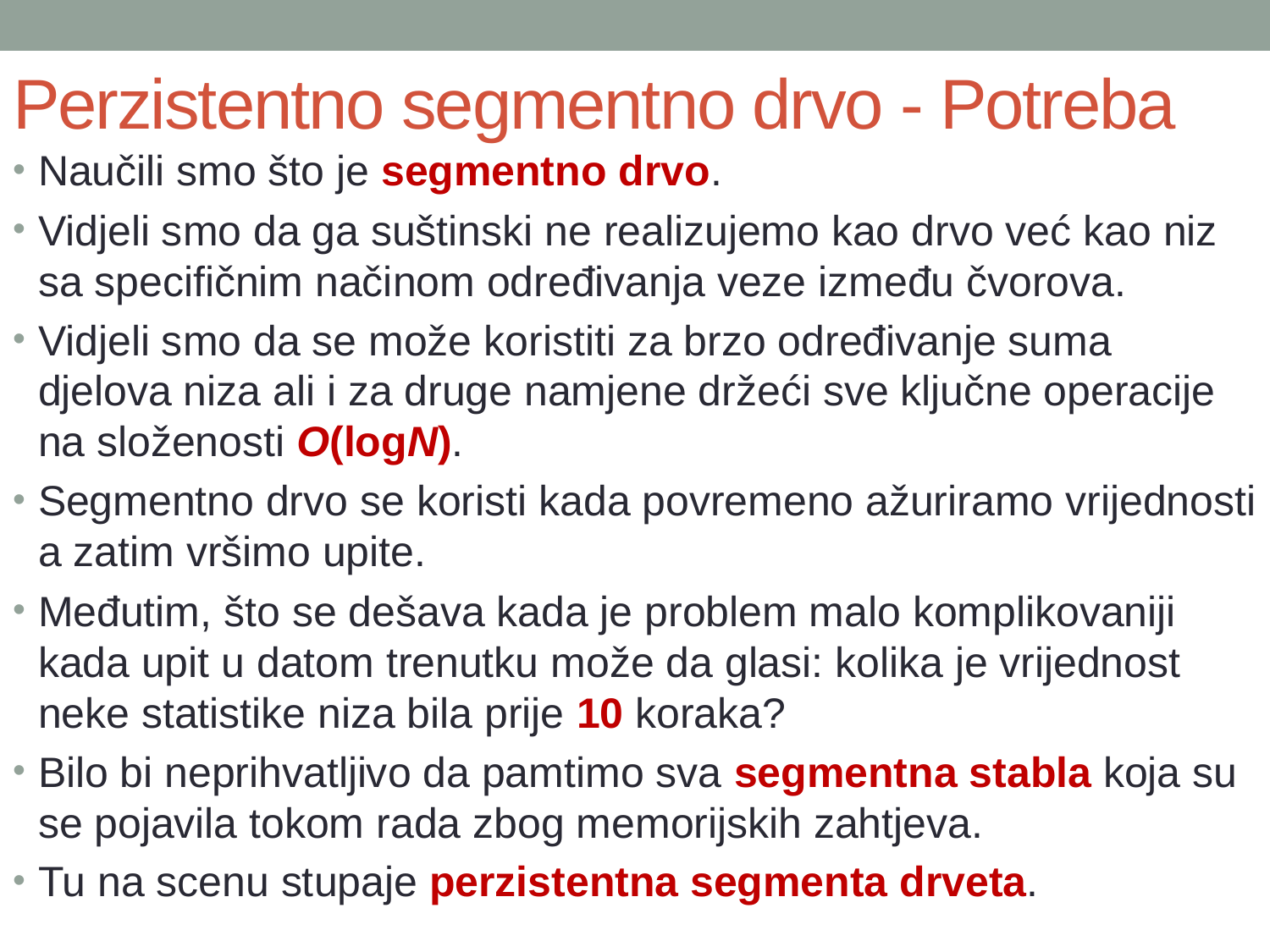

# Perzistentno segmentno drvo - Potreba
Naučili smo što je segmentno drvo.
Vidjeli smo da ga suštinski ne realizujemo kao drvo već kao niz sa specifičnim načinom određivanja veze između čvorova.
Vidjeli smo da se može koristiti za brzo određivanje suma djelova niza ali i za druge namjene držeći sve ključne operacije na složenosti O(logN).
Segmentno drvo se koristi kada povremeno ažuriramo vrijednosti a zatim vršimo upite.
Međutim, što se dešava kada je problem malo komplikovaniji kada upit u datom trenutku može da glasi: kolika je vrijednost neke statistike niza bila prije 10 koraka?
Bilo bi neprihvatljivo da pamtimo sva segmentna stabla koja su se pojavila tokom rada zbog memorijskih zahtjeva.
Tu na scenu stupaje perzistentna segmenta drveta.